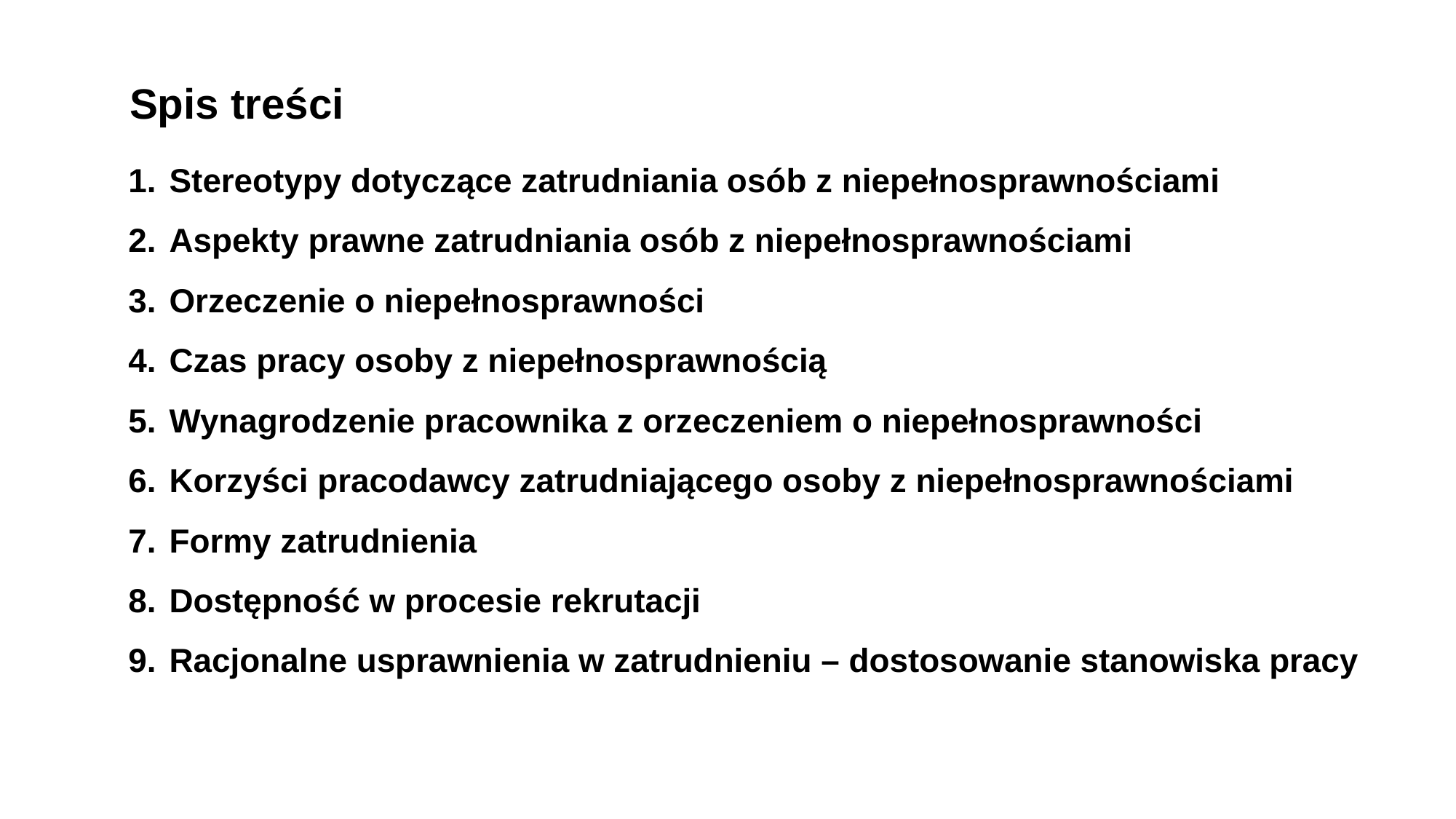

Spis treści
Stereotypy dotyczące zatrudniania osób z niepełnosprawnościami
Aspekty prawne zatrudniania osób z niepełnosprawnościami
Orzeczenie o niepełnosprawności
Czas pracy osoby z niepełnosprawnością
Wynagrodzenie pracownika z orzeczeniem o niepełnosprawności
Korzyści pracodawcy zatrudniającego osoby z niepełnosprawnościami
Formy zatrudnienia
Dostępność w procesie rekrutacji
Racjonalne usprawnienia w zatrudnieniu – dostosowanie stanowiska pracy